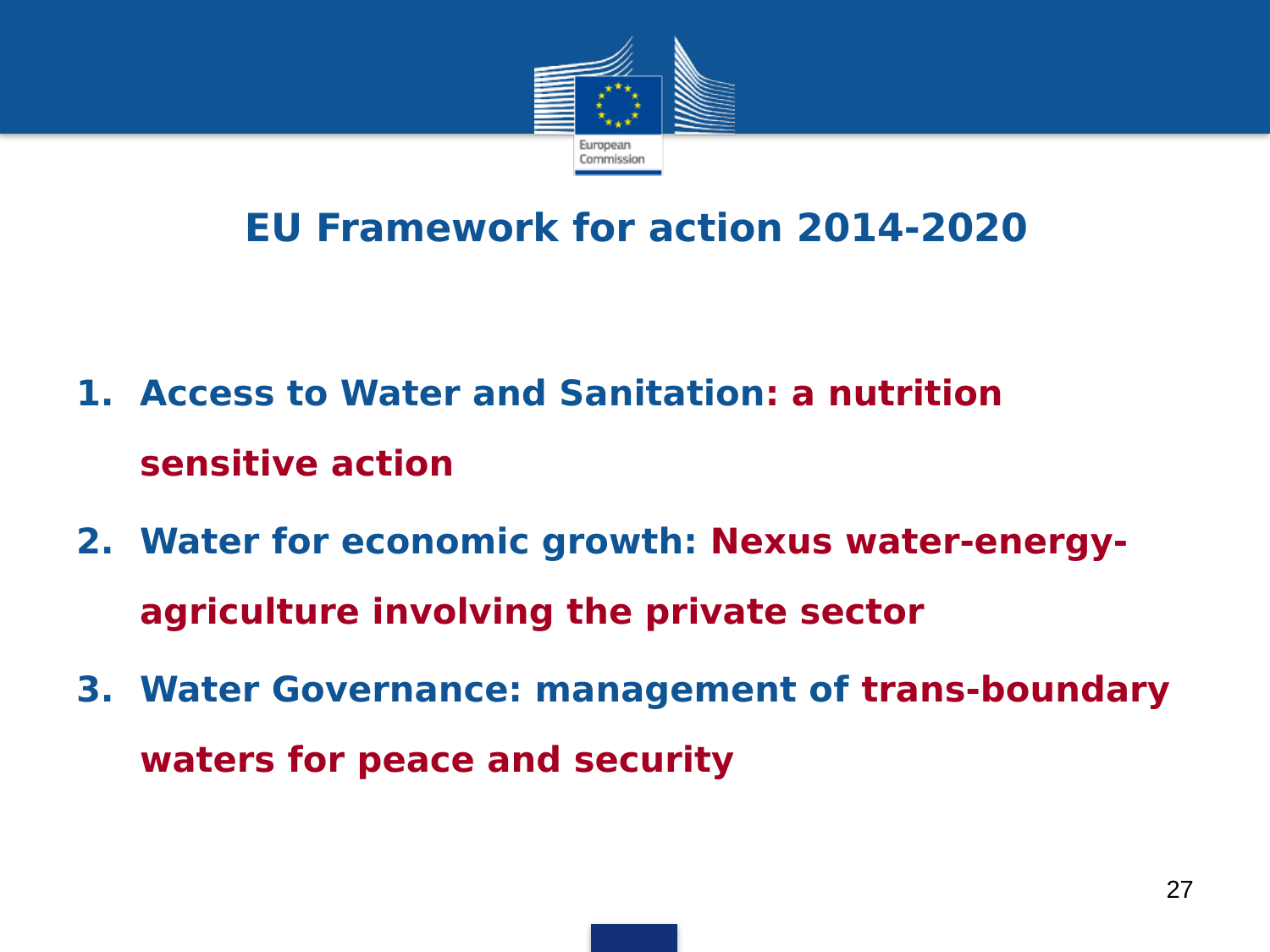

# EU Framework for action 2014-2020
Access to Water and Sanitation: a nutrition sensitive action
Water for economic growth: Nexus water-energy-agriculture involving the private sector
Water Governance: management of trans-boundary waters for peace and security

27